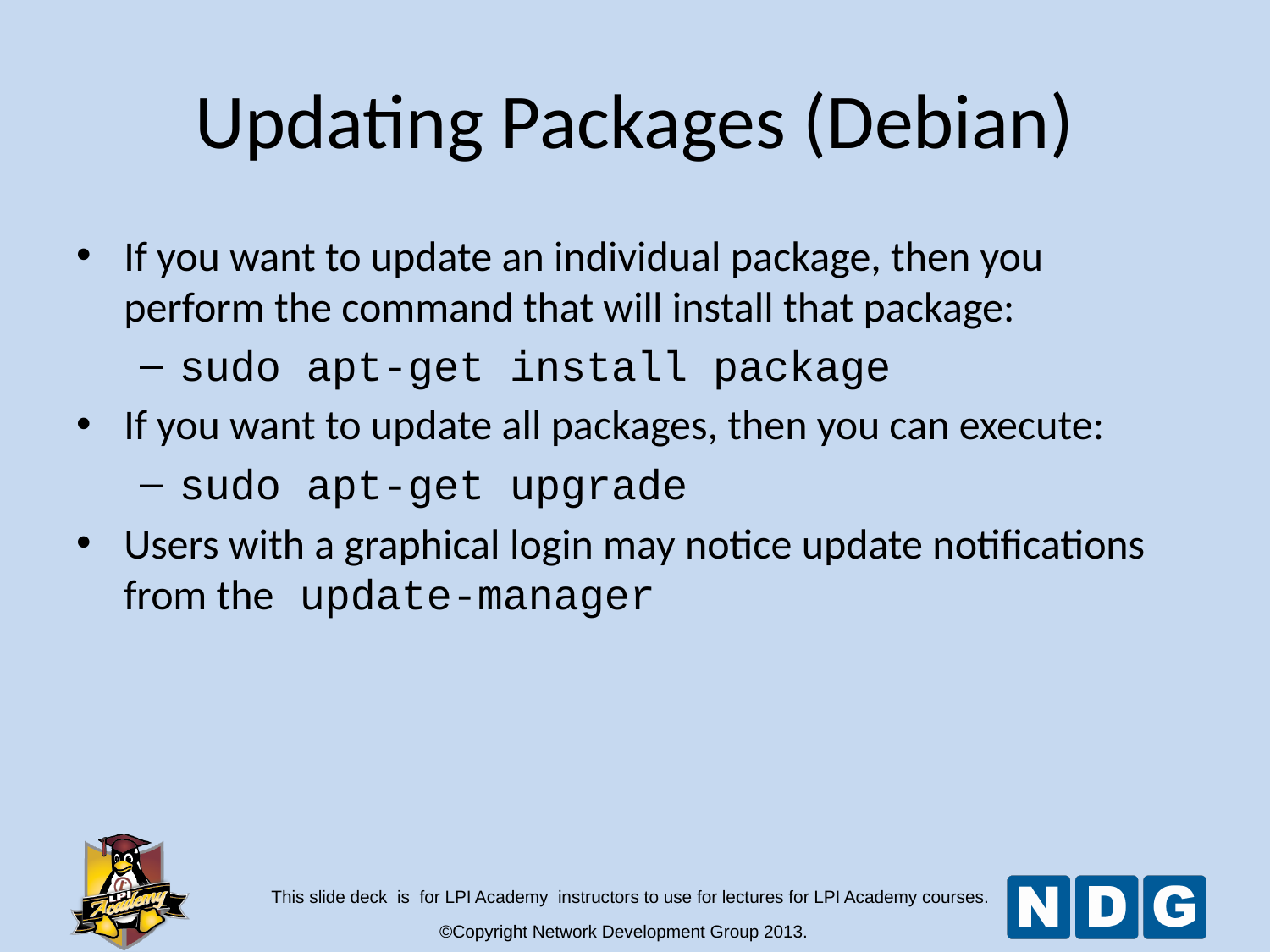

Updating Packages (Debian)
If you want to update an individual package, then you perform the command that will install that package:
sudo apt-get install package
If you want to update all packages, then you can execute:
sudo apt-get upgrade
Users with a graphical login may notice update notifications from the update-manager